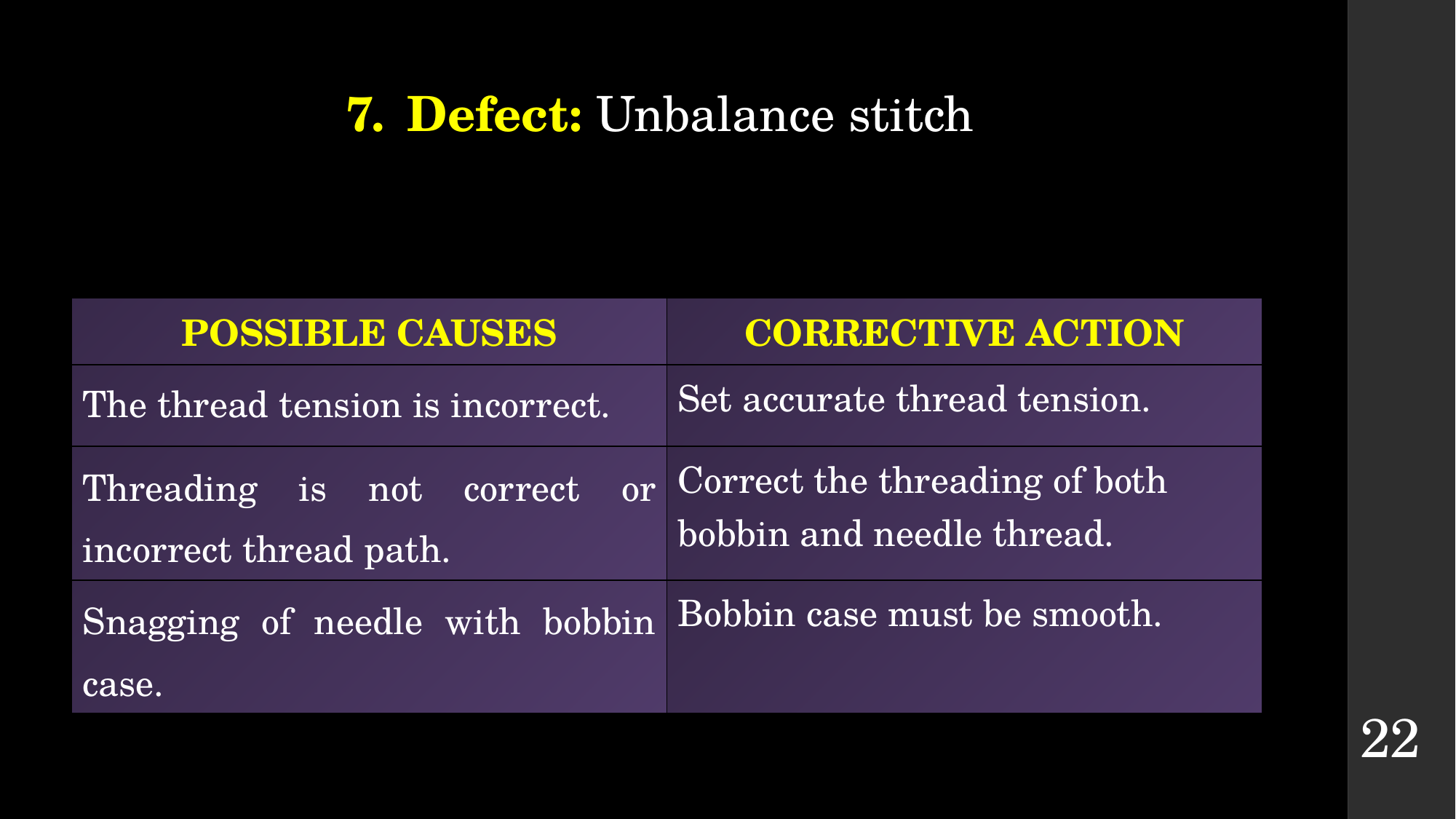

# Defect: Unbalance stitch
| POSSIBLE CAUSES | CORRECTIVE ACTION |
| --- | --- |
| The thread tension is incorrect. | Set accurate thread tension. |
| Threading is not correct or incorrect thread path. | Correct the threading of both bobbin and needle thread. |
| Snagging of needle with bobbin case. | Bobbin case must be smooth. |
22